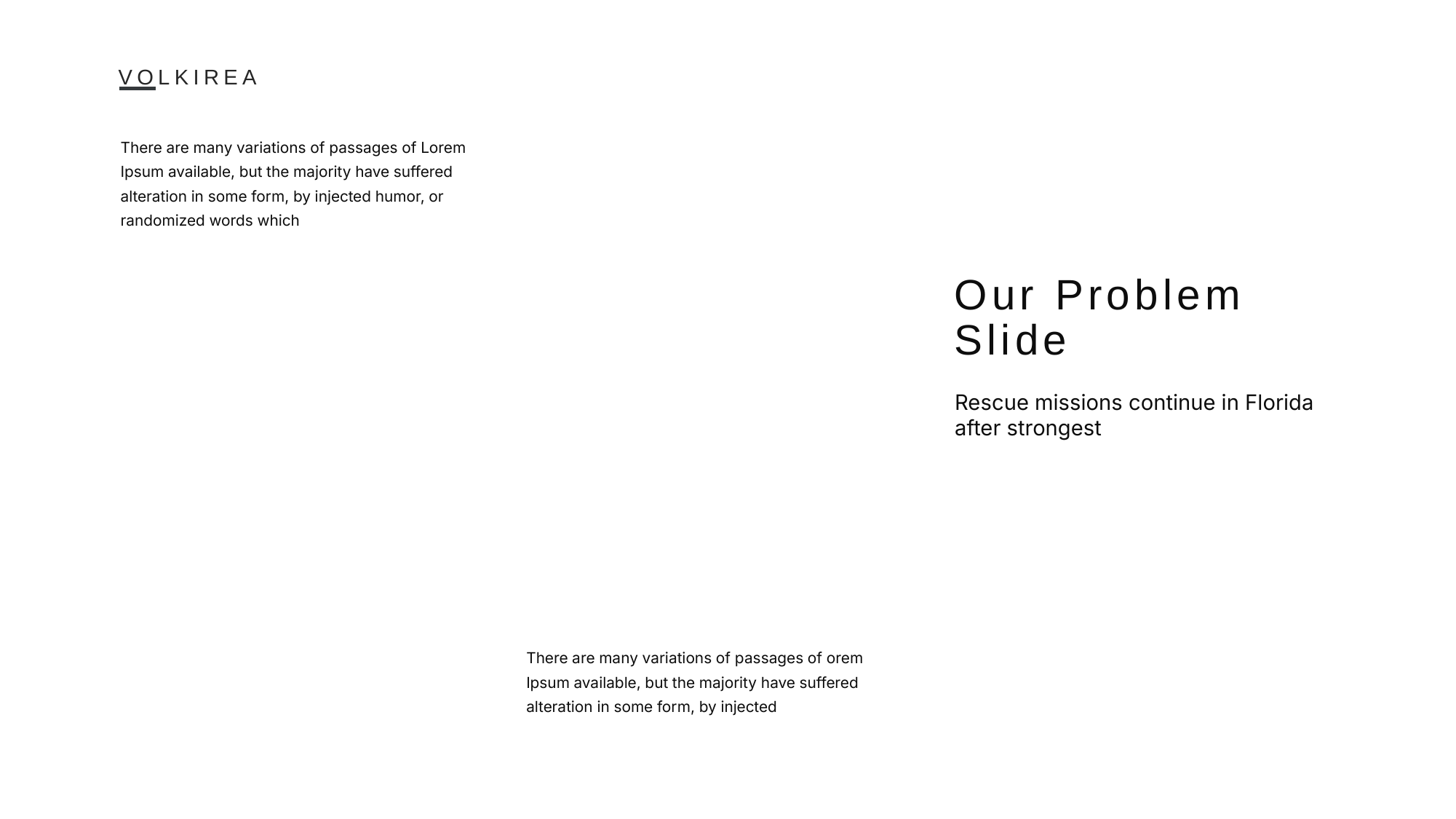

VOLKIREA
There are many variations of passages of Lorem Ipsum available, but the majority have suffered alteration in some form, by injected humor, or randomized words which

Our Problem
Slide

Rescue missions continue in Florida after strongest
There are many variations of passages of orem Ipsum available, but the majority have suffered alteration in some form, by injected